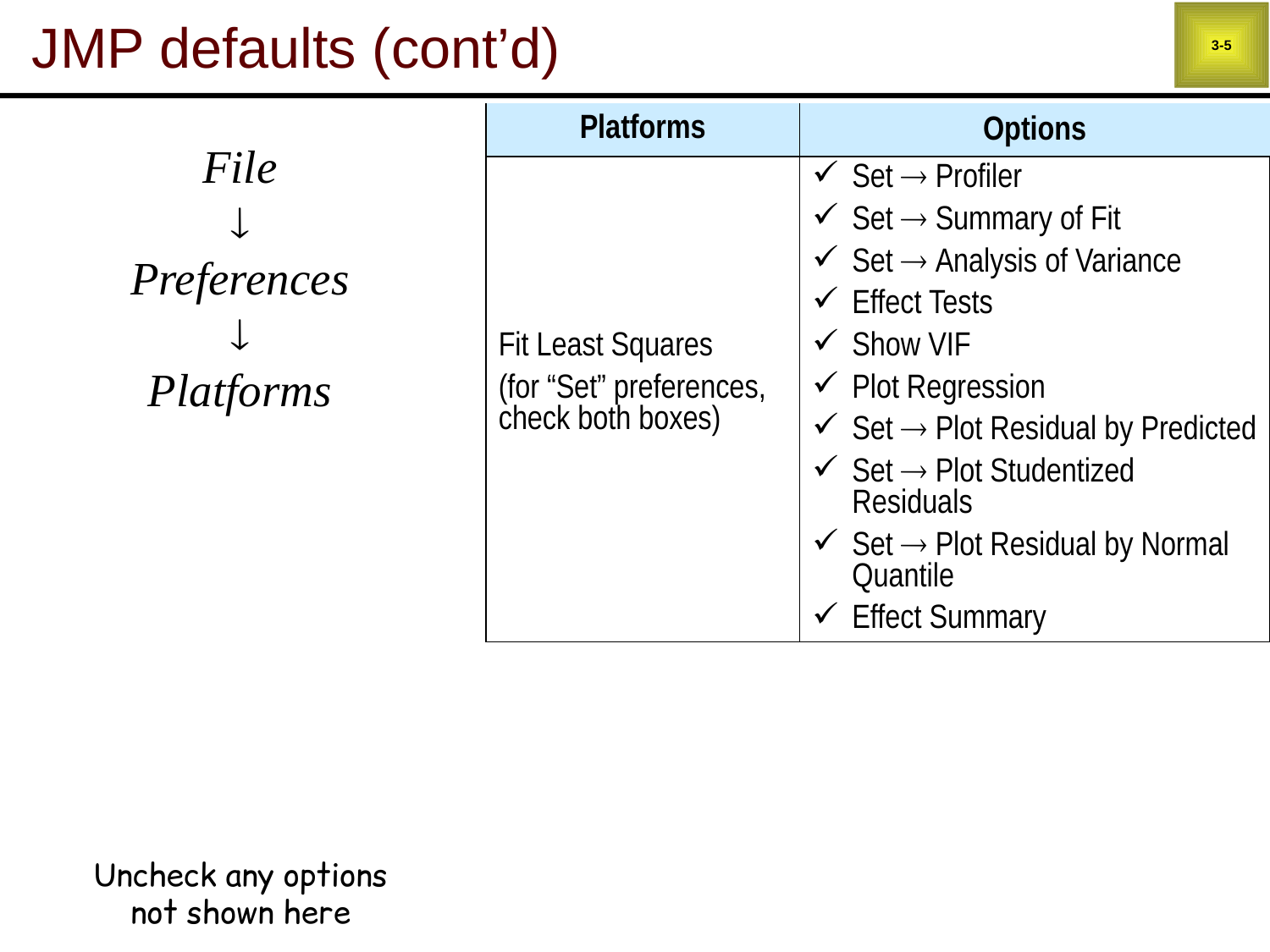

# JMP defaults (cont’d)
| Platforms | Options |
| --- | --- |
| Fit Least Squares (for “Set” preferences, check both boxes) | Set → Profiler Set → Summary of Fit Set → Analysis of Variance Effect Tests Show VIF Plot Regression Set → Plot Residual by Predicted Set → Plot Studentized Residuals Set → Plot Residual by Normal Quantile Effect Summary |
File
↓
Preferences
↓
Platforms
Uncheck any options
not shown here